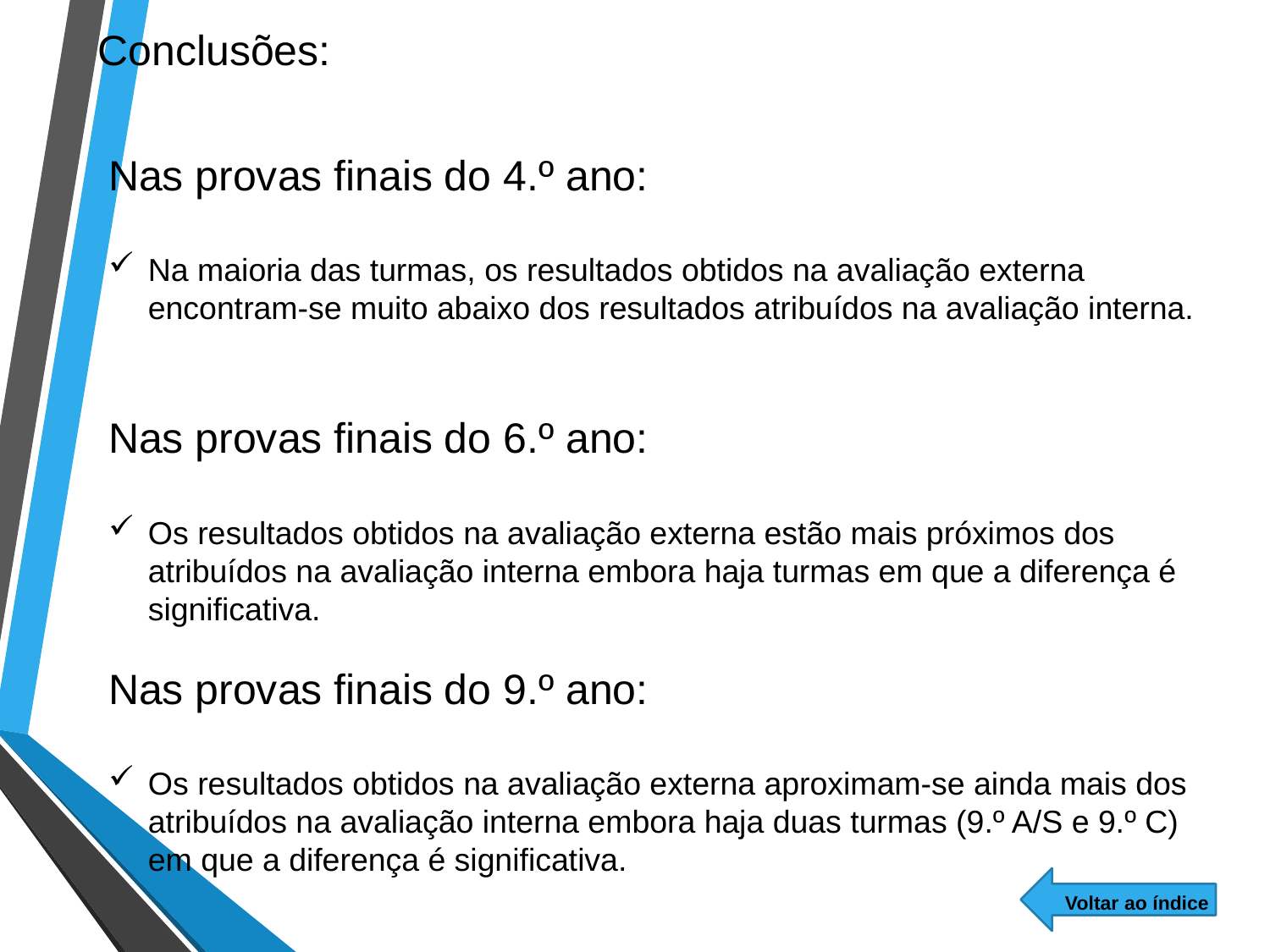

Conclusões:
Nas provas finais do 4.º ano:

Na maioria das turmas, os resultados obtidos na avaliação externa encontram-se muito abaixo dos resultados atribuídos na avaliação interna.

Nas provas finais do 6.º ano:

Os resultados obtidos na avaliação externa estão mais próximos dos atribuídos na avaliação interna embora haja turmas em que a diferença é significativa.
Nas provas finais do 9.º ano:

Os resultados obtidos na avaliação externa aproximam-se ainda mais dos atribuídos na avaliação interna embora haja duas turmas (9.º A/S e 9.º C) em que a diferença é significativa.

Voltar ao índice